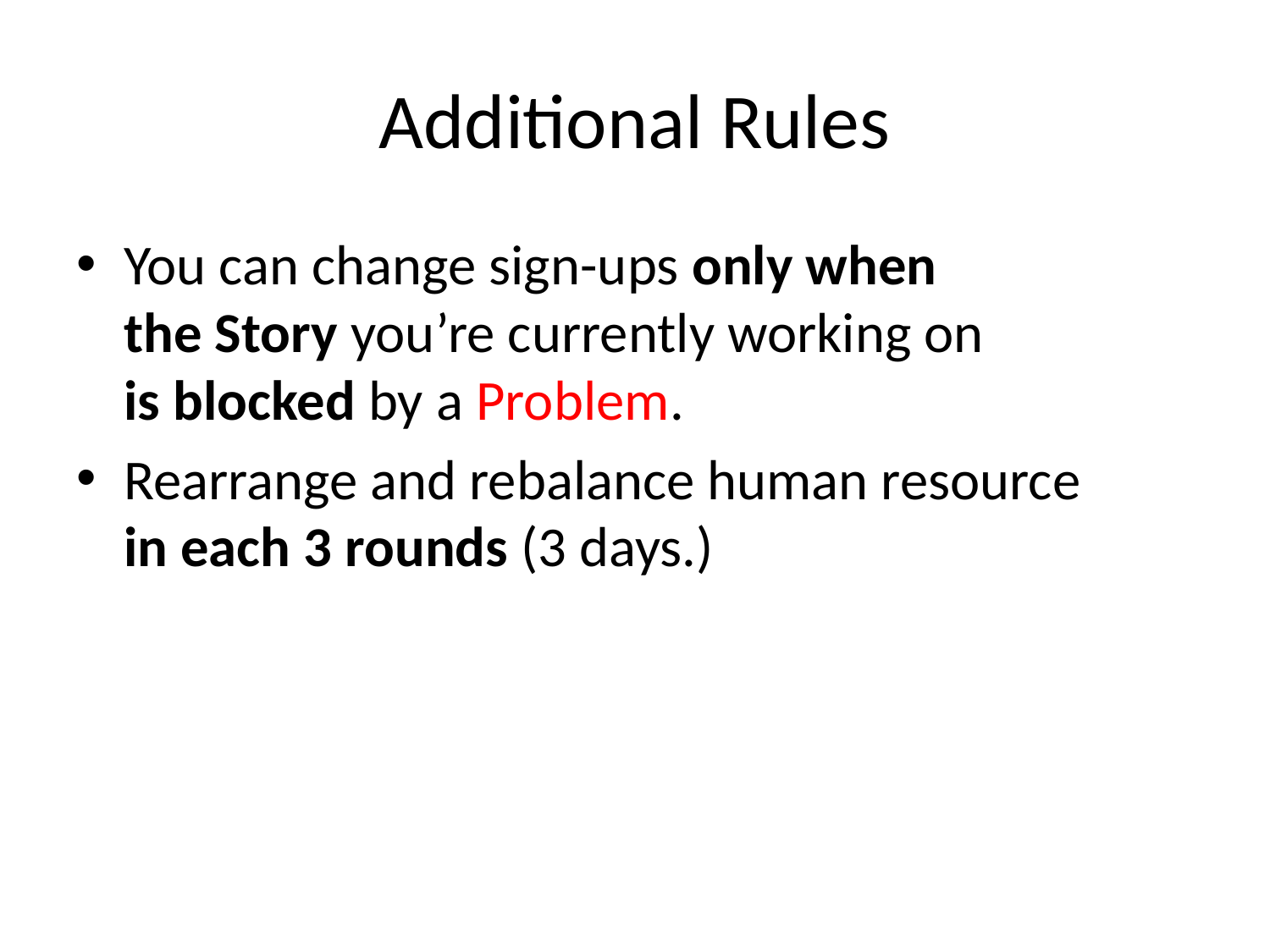

# Additional Rules
You can change sign-ups only when
the Story you’re currently working on
is blocked by a Problem.
Rearrange and rebalance human resource
in each 3 rounds (3 days.)